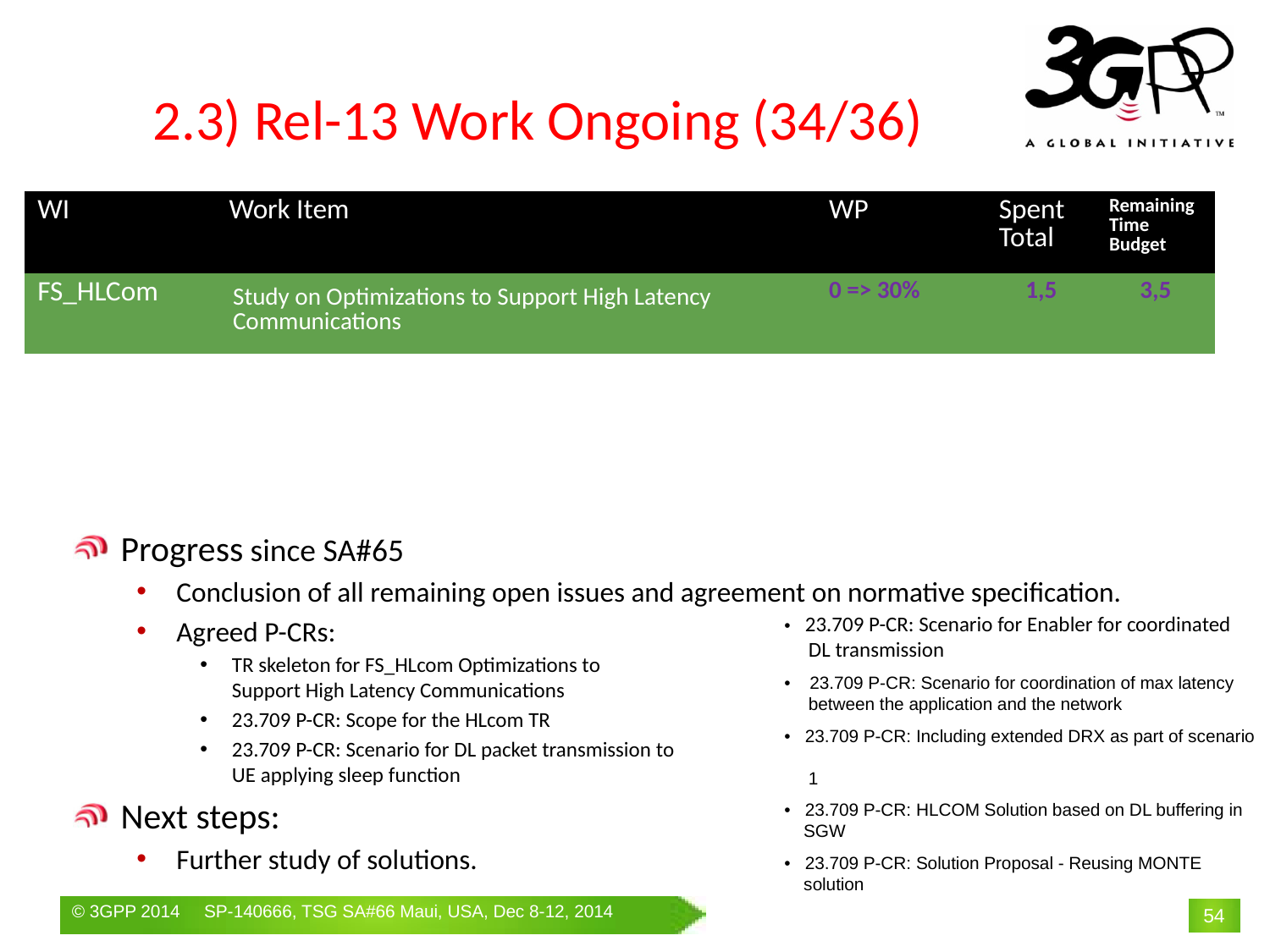

# 2.3) Rel-13 Work Ongoing (34/36)
| WI | Work Item | WP | Spent Total | Remaining Time Budget |
| --- | --- | --- | --- | --- |
| FS\_HLCom | Study on Optimizations to Support High Latency Communications | 0 => 30% | 1,5 | 3,5 |
Progress since SA#65
Conclusion of all remaining open issues and agreement on normative specification.
Agreed P-CRs:
TR skeleton for FS_HLcom Optimizations to
Support High Latency Communications
23.709 P-CR: Scope for the HLcom TR
23.709 P-CR: Scenario for DL packet transmission to
UE applying sleep function
Next steps:
Further study of solutions.
•   23.709 P-CR: Scenario for Enabler for coordinated
     DL transmission
•    23.709 P-CR: Scenario for coordination of max latency
     between the application and the network
•   23.709 P-CR: Including extended DRX as part of scenario
     1
•   23.709 P-CR: HLCOM Solution based on DL buffering in
    SGW
•   23.709 P-CR: Solution Proposal - Reusing MONTE
    solution